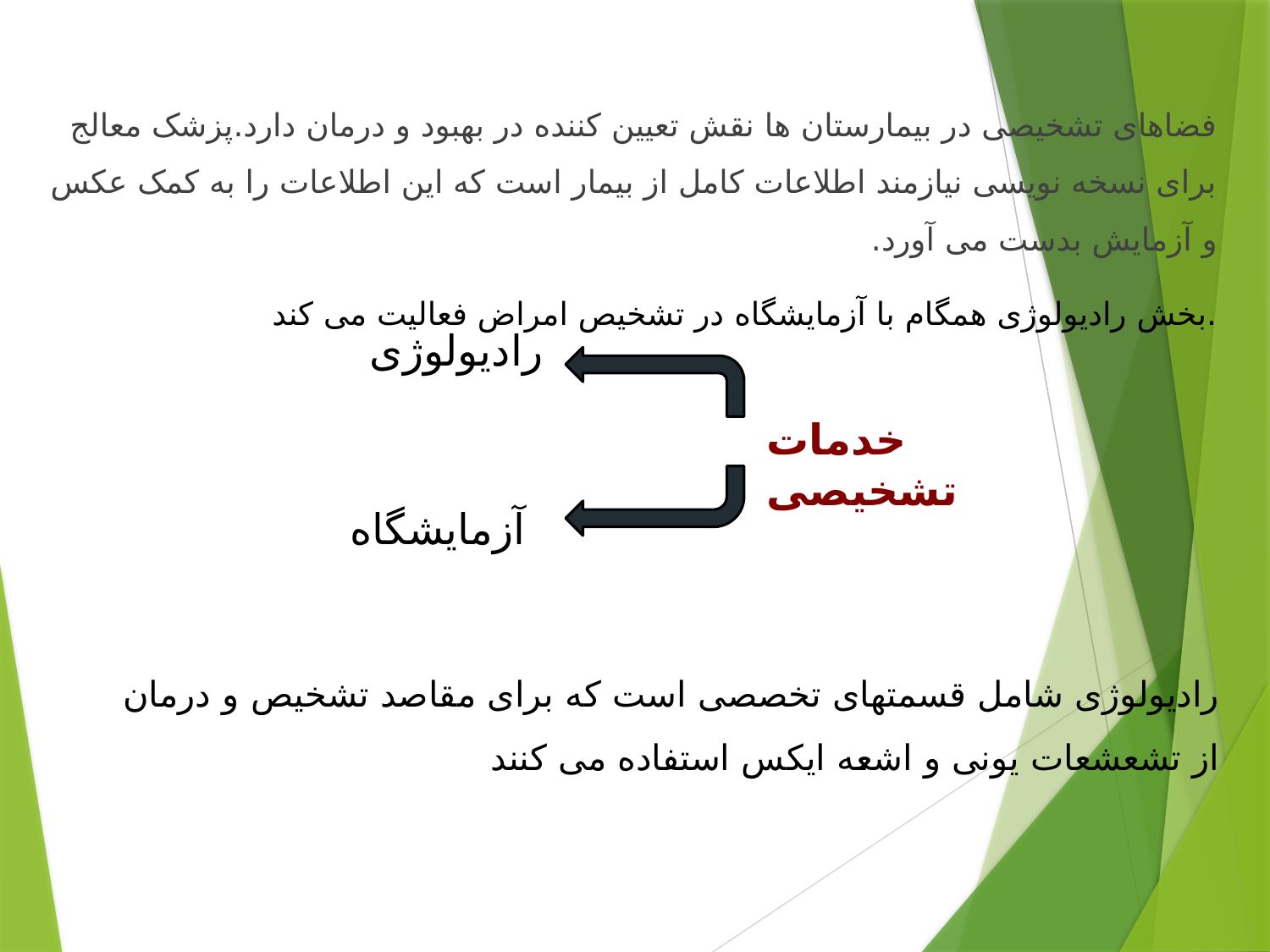

فضاهای تشخیصی در بیمارستان ها نقش تعیین کننده در بهبود و درمان دارد.پزشک معالج برای نسخه نویسی نیازمند اطلاعات کامل از بیمار است که این اطلاعات را به کمک عکس و آزمایش بدست می آورد.
.بخش راديولوژی همگام با آزمايشگاه در تشخيص امراض فعاليت می کند
رادیولوژی

خدمات تشخیصی

آزمایشگاه
# رادیولوژی شامل قسمتهای تخصصی است که برای مقاصد تشخيص و درمان از تشعشعات يونی و اشعه ايکس استفاده می کنند